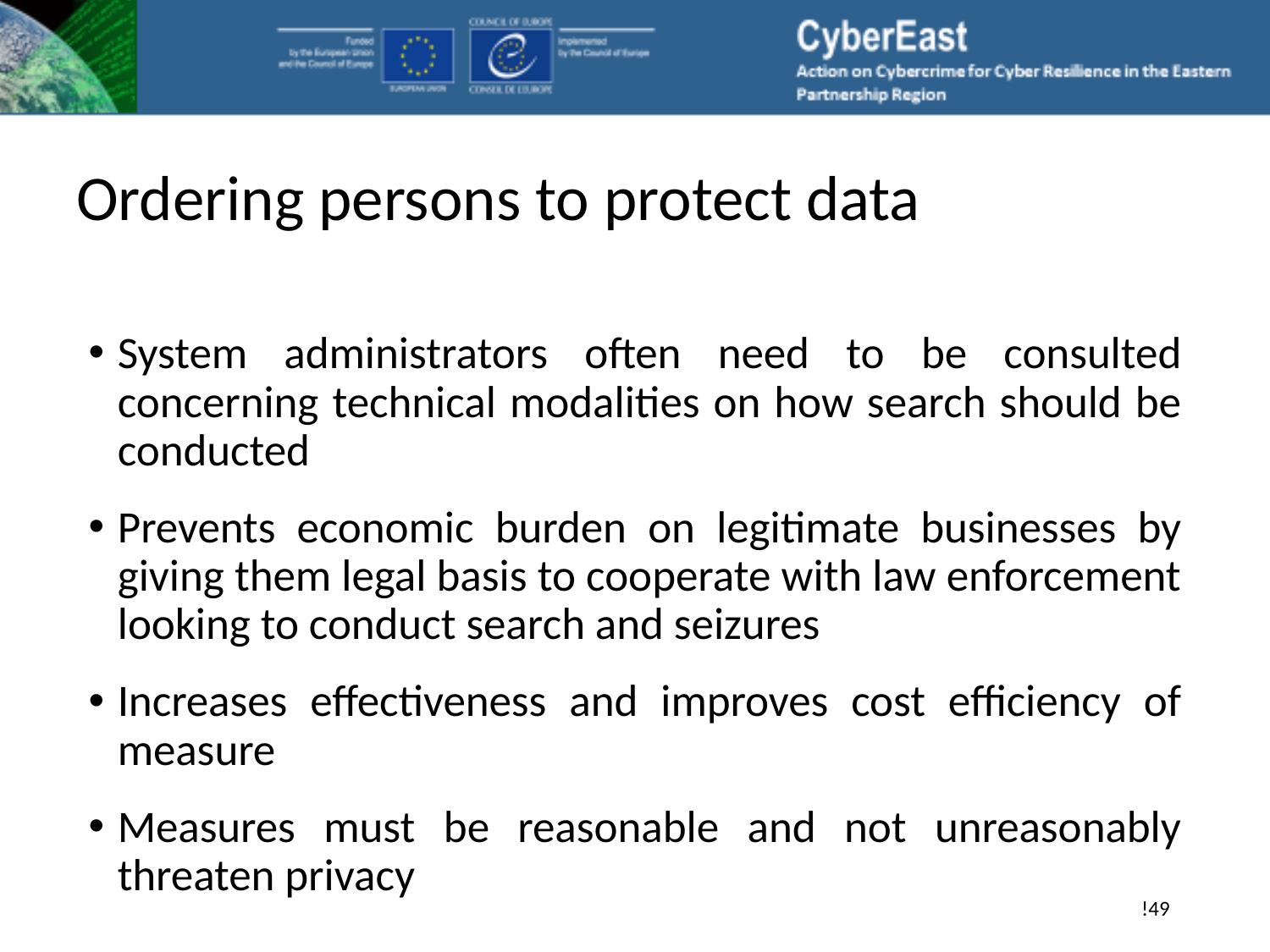

# Ordering persons to protect data
System administrators often need to be consulted concerning technical modalities on how search should be conducted
Prevents economic burden on legitimate businesses by giving them legal basis to cooperate with law enforcement looking to conduct search and seizures
Increases effectiveness and improves cost efficiency of measure
Measures must be reasonable and not unreasonably threaten privacy
!49